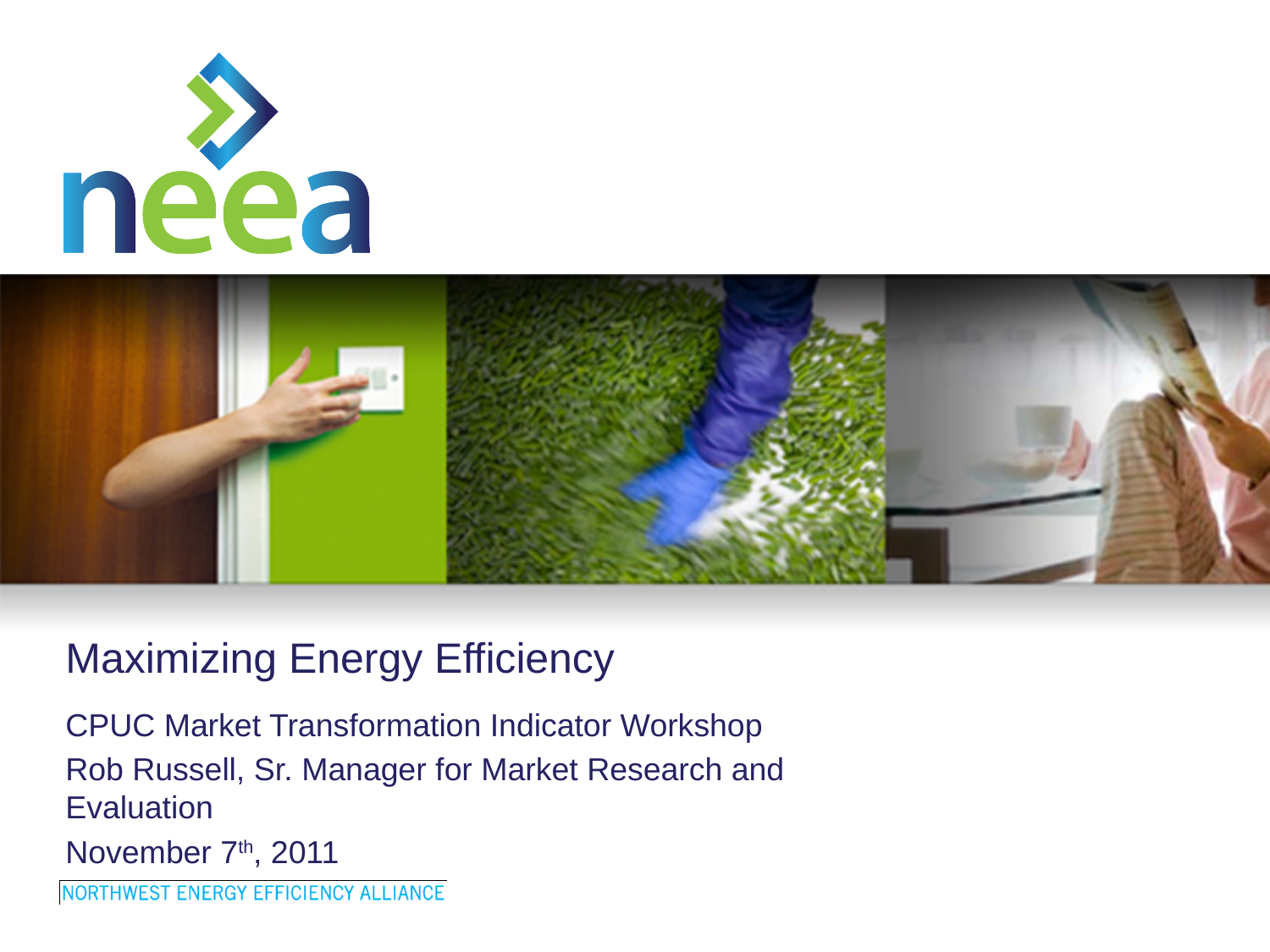

# Maximizing Energy Efficiency
CPUC Market Transformation Indicator Workshop
Rob Russell, Sr. Manager for Market Research and Evaluation
November 7th, 2011